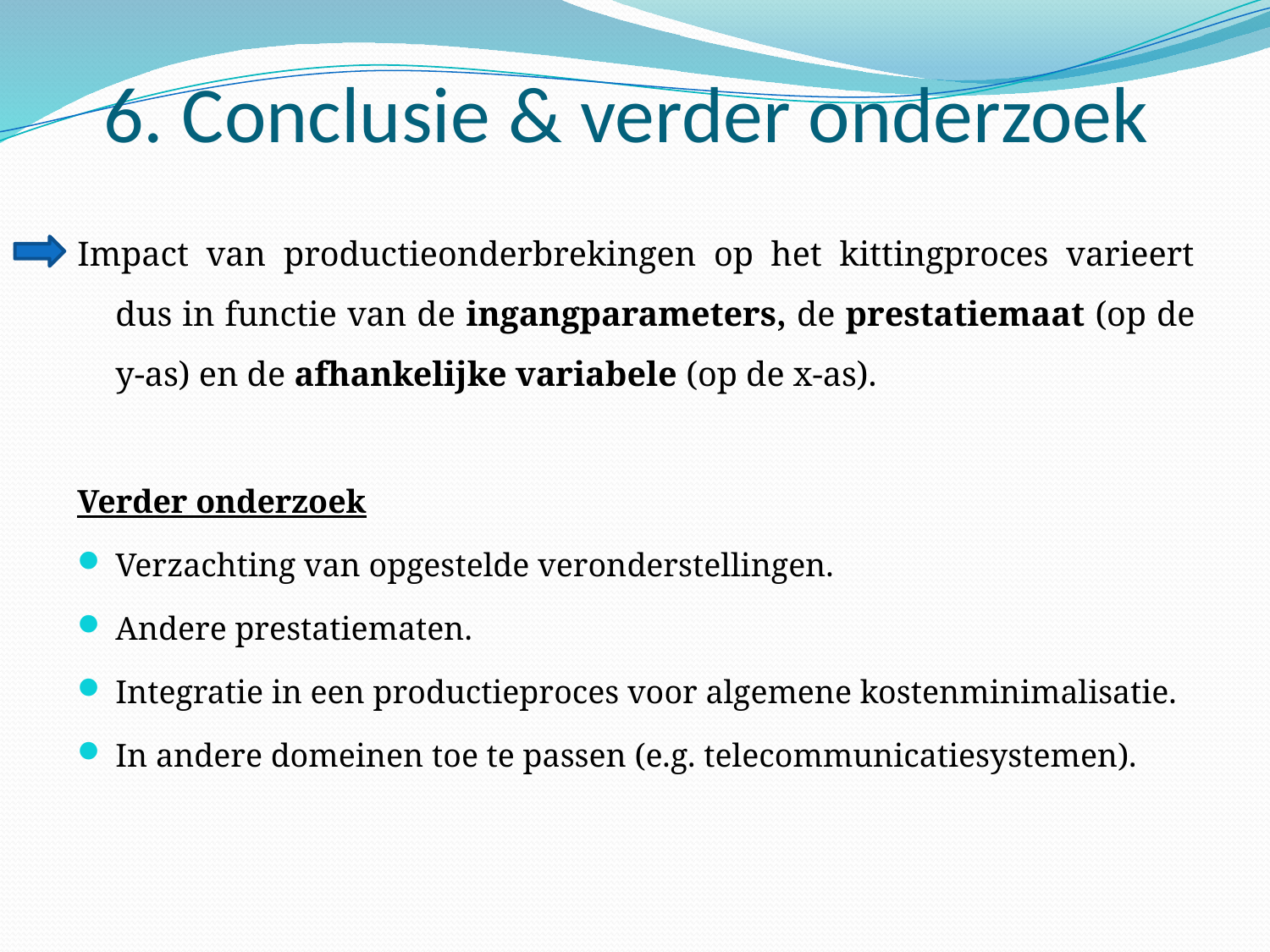

# 6. Conclusie & verder onderzoek
Impact van productieonderbrekingen op het kittingproces varieert dus in functie van de ingangparameters, de prestatiemaat (op de y-as) en de afhankelijke variabele (op de x-as).

Verder onderzoek
Verzachting van opgestelde veronderstellingen.
Andere prestatiematen.
Integratie in een productieproces voor algemene kostenminimalisatie.
In andere domeinen toe te passen (e.g. telecommunicatiesystemen).